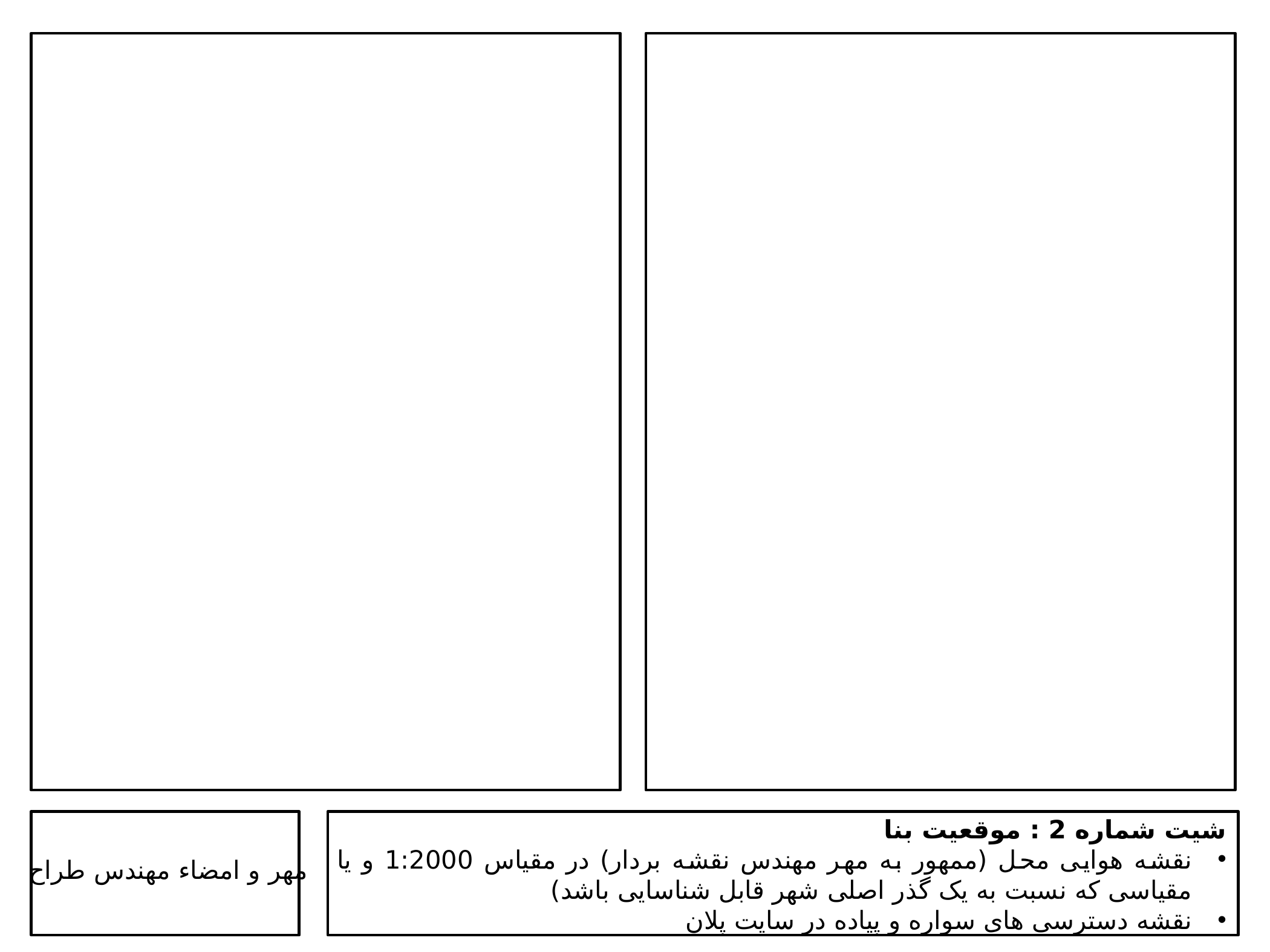

شیت شماره 2 : موقعیت بنا
نقشه هوایی محل (ممهور به مهر مهندس نقشه بردار) در مقیاس 1:2000 و یا مقیاسی که نسبت به یک گذر اصلی شهر قابل شناسایی باشد)
نقشه دسترسی های سواره و پیاده در سایت پلان

مهر و امضاء مهندس طراح